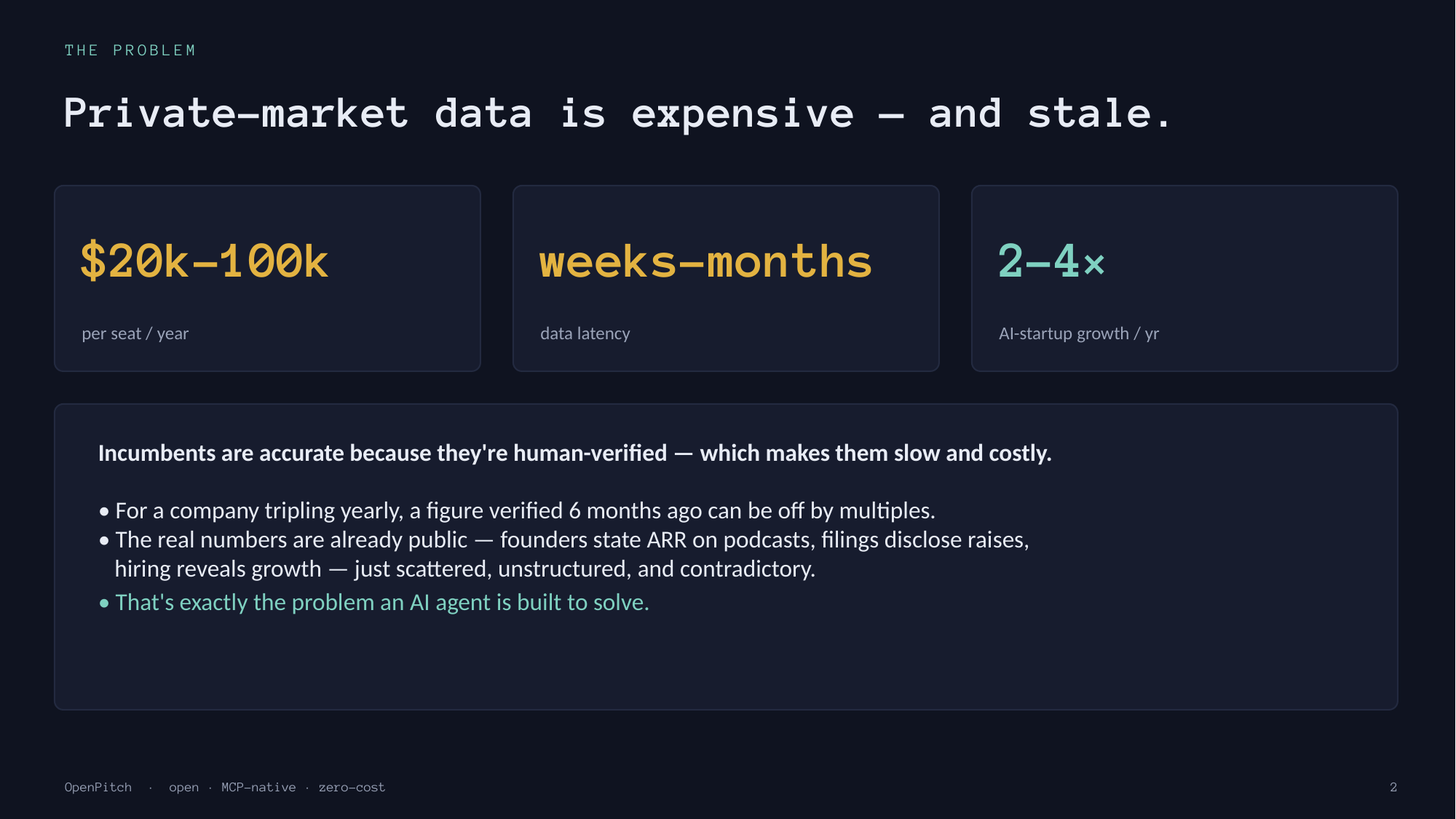

THE PROBLEM
Private-market data is expensive — and stale.

$20k–100k
weeks–months
2–4×
per seat / year
data latency
AI-startup growth / yr

Incumbents are accurate because they're human-verified — which makes them slow and costly.

• For a company tripling yearly, a figure verified 6 months ago can be off by multiples.
• The real numbers are already public — founders state ARR on podcasts, filings disclose raises,
   hiring reveals growth — just scattered, unstructured, and contradictory.
• That's exactly the problem an AI agent is built to solve.
OpenPitch  ·  open · MCP-native · zero-cost
2